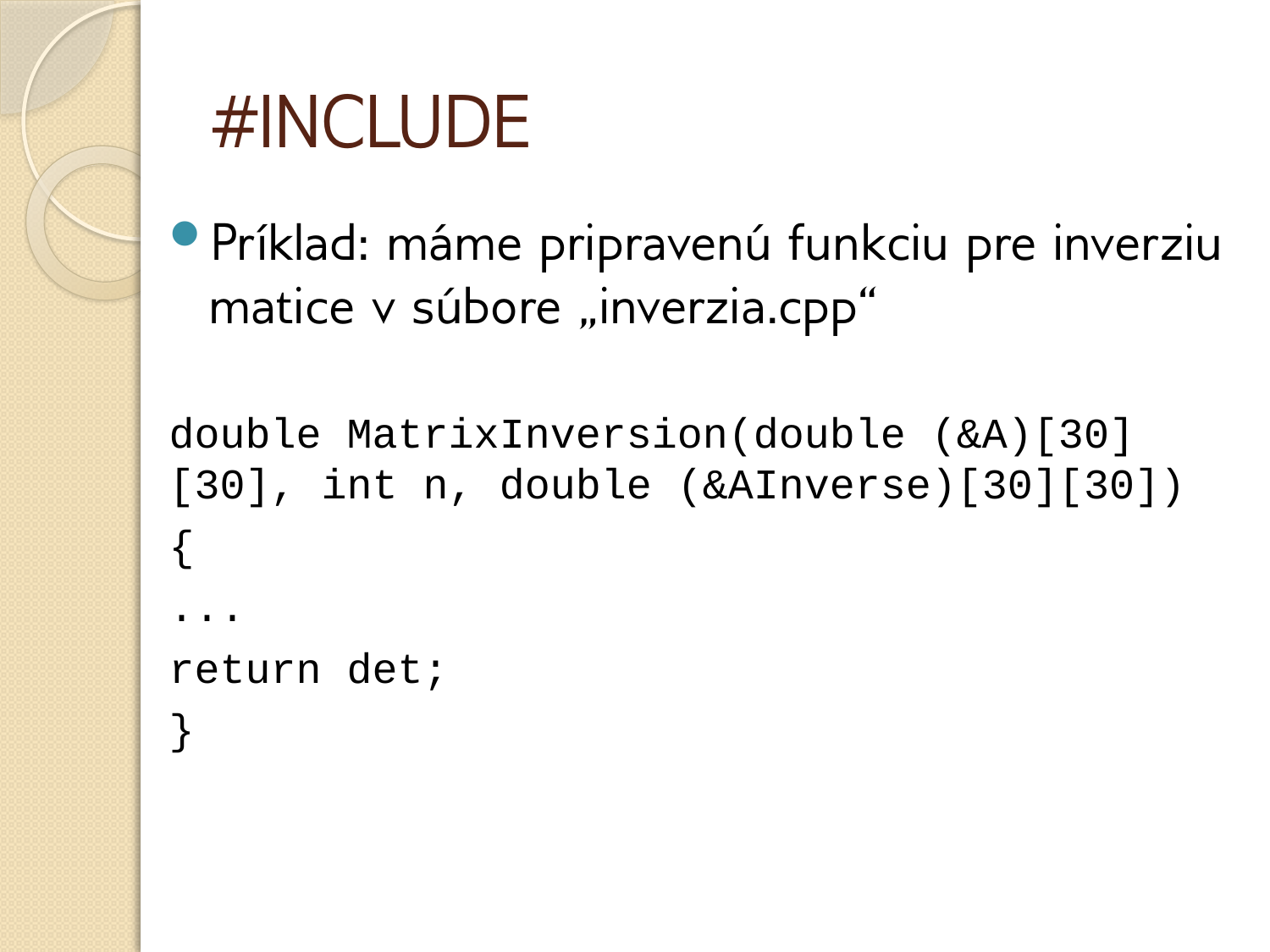

# #INCLUDE
Príklad: máme pripravenú funkciu pre inverziu matice v súbore „inverzia.cpp“

double MatrixInversion(double (&A)[30][30], int n, double (&AInverse)[30][30])
{
...
return det;
}